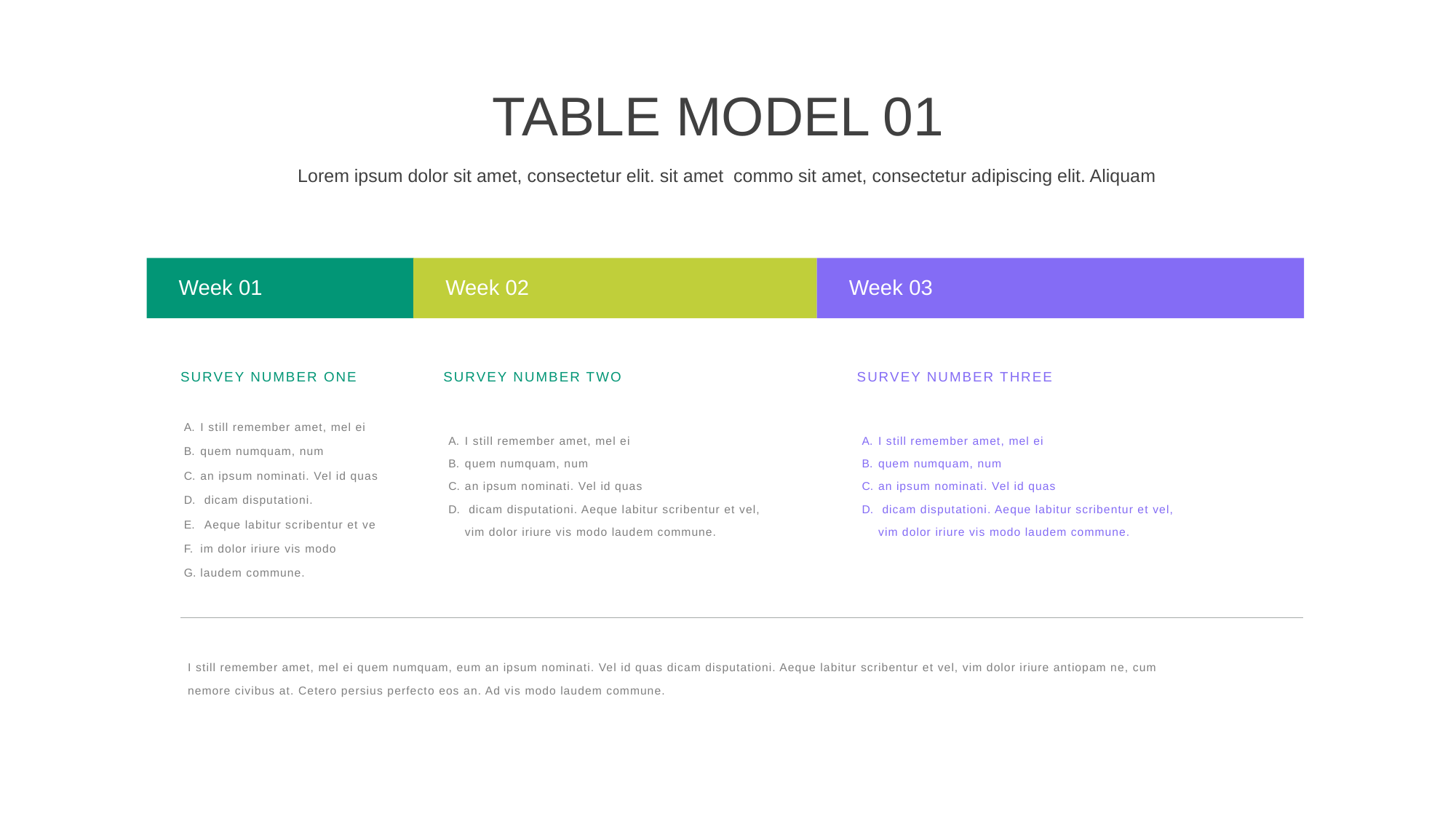

TABLE MODEL 01
Lorem ipsum dolor sit amet, consectetur elit. sit amet  commo sit amet, consectetur adipiscing elit. Aliquam

Week 01
Week 02
Week 03
Survey Number One
Survey Number Two
Survey Number Three
I still remember amet, mel ei
quem numquam, num
an ipsum nominati. Vel id quas
 dicam disputationi.
 Aeque labitur scribentur et ve
im dolor iriure vis modo
laudem commune.
I still remember amet, mel ei
quem numquam, num
an ipsum nominati. Vel id quas
 dicam disputationi. Aeque labitur scribentur et vel, vim dolor iriure vis modo laudem commune.
I still remember amet, mel ei
quem numquam, num
an ipsum nominati. Vel id quas
 dicam disputationi. Aeque labitur scribentur et vel, vim dolor iriure vis modo laudem commune.

I still remember amet, mel ei quem numquam, eum an ipsum nominati. Vel id quas dicam disputationi. Aeque labitur scribentur et vel, vim dolor iriure antiopam ne, cum nemore civibus at. Cetero persius perfecto eos an. Ad vis modo laudem commune.